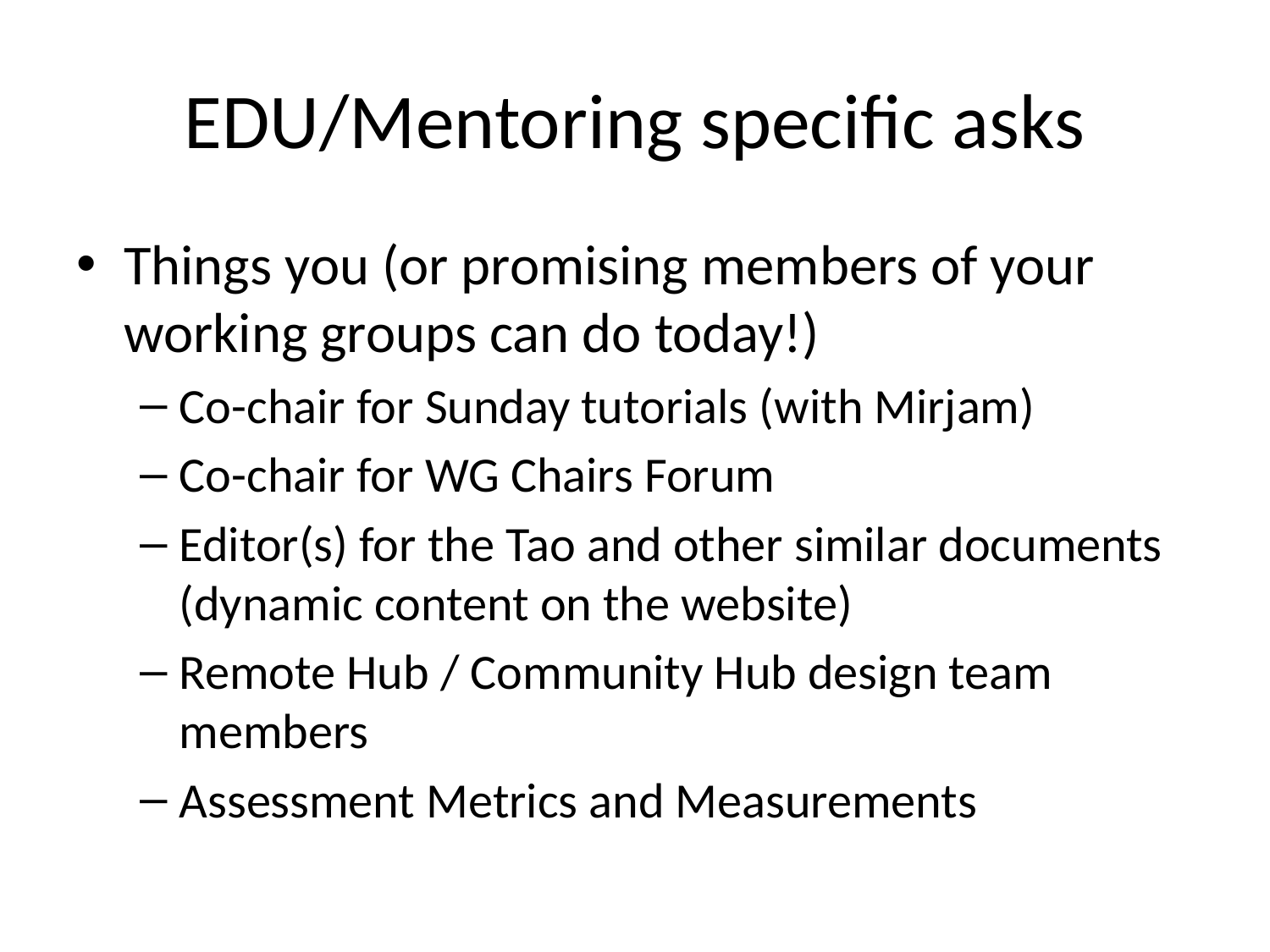

# EDU/Mentoring specific asks
Things you (or promising members of your working groups can do today!)
Co-chair for Sunday tutorials (with Mirjam)
Co-chair for WG Chairs Forum
Editor(s) for the Tao and other similar documents (dynamic content on the website)
Remote Hub / Community Hub design team members
Assessment Metrics and Measurements